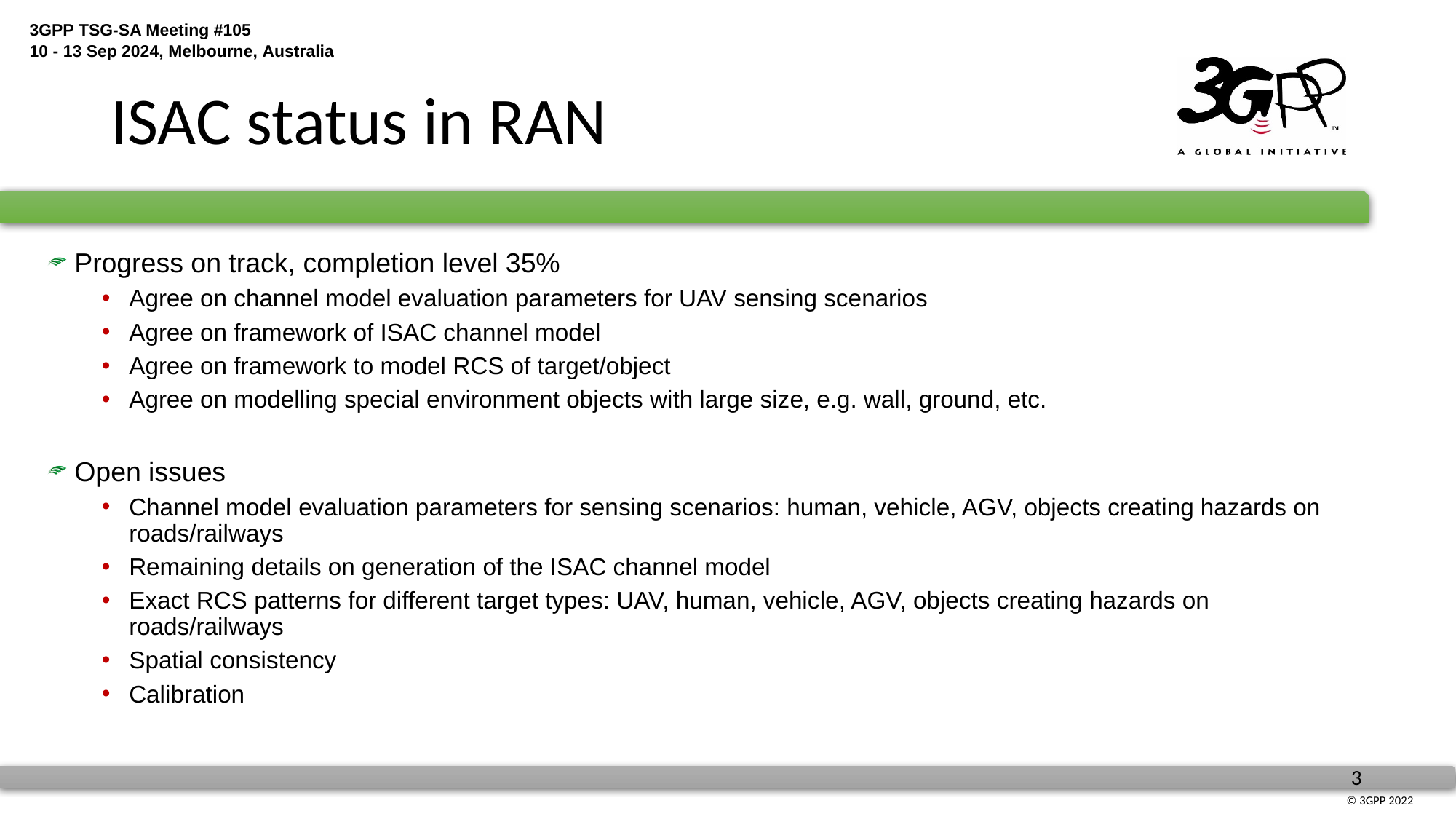

# ISAC status in RAN
Progress on track, completion level 35%
Agree on channel model evaluation parameters for UAV sensing scenarios
Agree on framework of ISAC channel model
Agree on framework to model RCS of target/object
Agree on modelling special environment objects with large size, e.g. wall, ground, etc.

Open issues
Channel model evaluation parameters for sensing scenarios: human, vehicle, AGV, objects creating hazards on roads/railways
Remaining details on generation of the ISAC channel model
Exact RCS patterns for different target types: UAV, human, vehicle, AGV, objects creating hazards on roads/railways
Spatial consistency
Calibration